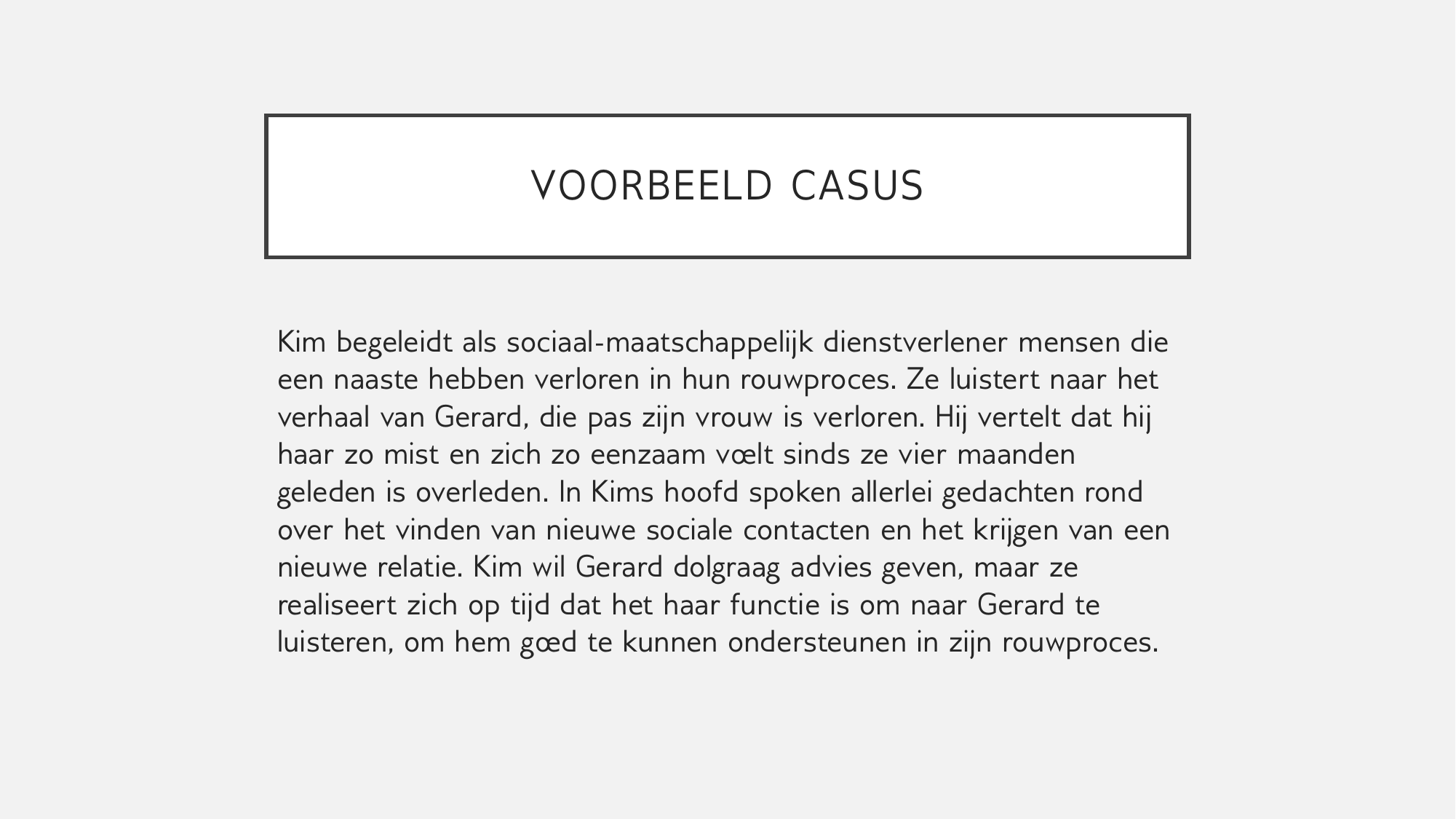

# Voorbeeld casus
Kim begeleidt als sociaal-maatschappelijk dienstverlener mensen die een naaste hebben verloren in hun rouwproces. Ze luistert naar het verhaal van Gerard, die pas zijn vrouw is verloren. Hij vertelt dat hij haar zo mist en zich zo eenzaam voelt sinds ze vier maanden geleden is overleden. In Kims hoofd spoken allerlei gedachten rond over het vinden van nieuwe sociale contacten en het krijgen van een nieuwe relatie. Kim wil Gerard dolgraag advies geven, maar ze realiseert zich op tijd dat het haar functie is om naar Gerard te luisteren, om hem goed te kunnen ondersteunen in zijn rouwproces.